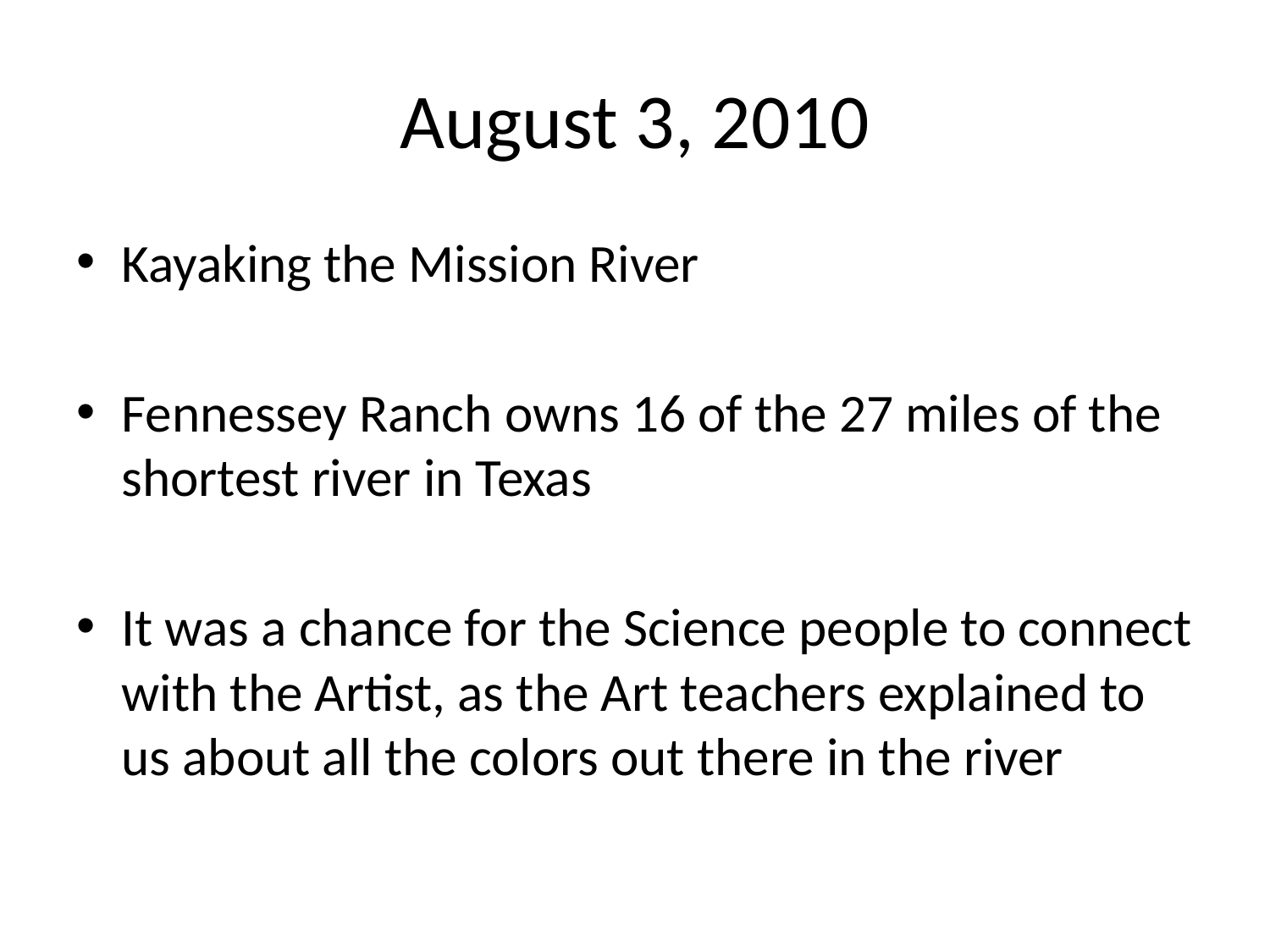

# August 3, 2010
Kayaking the Mission River

Fennessey Ranch owns 16 of the 27 miles of the shortest river in Texas

It was a chance for the Science people to connect with the Artist, as the Art teachers explained to us about all the colors out there in the river